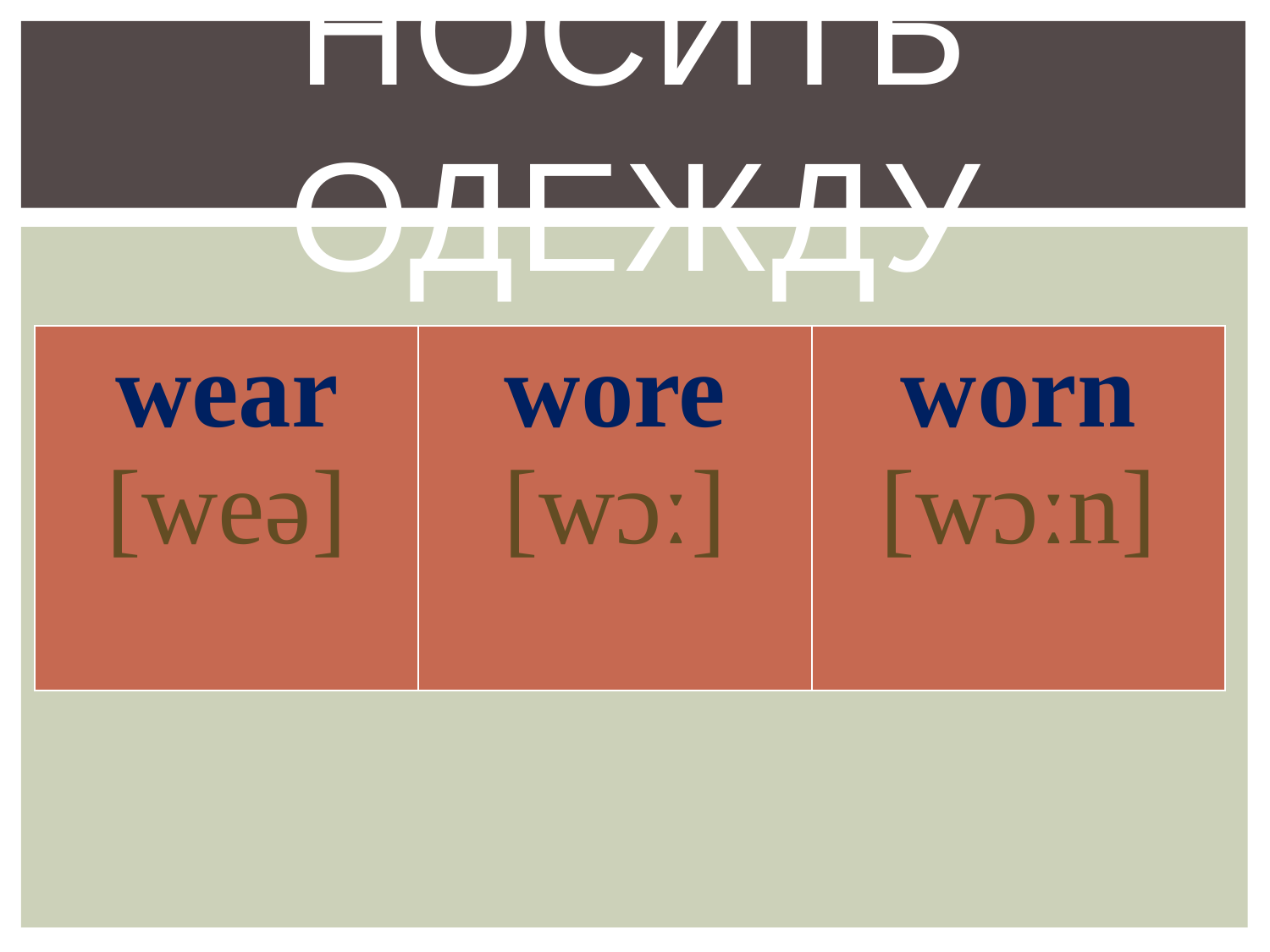

# носить одежду
| wear [weə] | wore [wɔː] | worn [wɔːn] |
| --- | --- | --- |